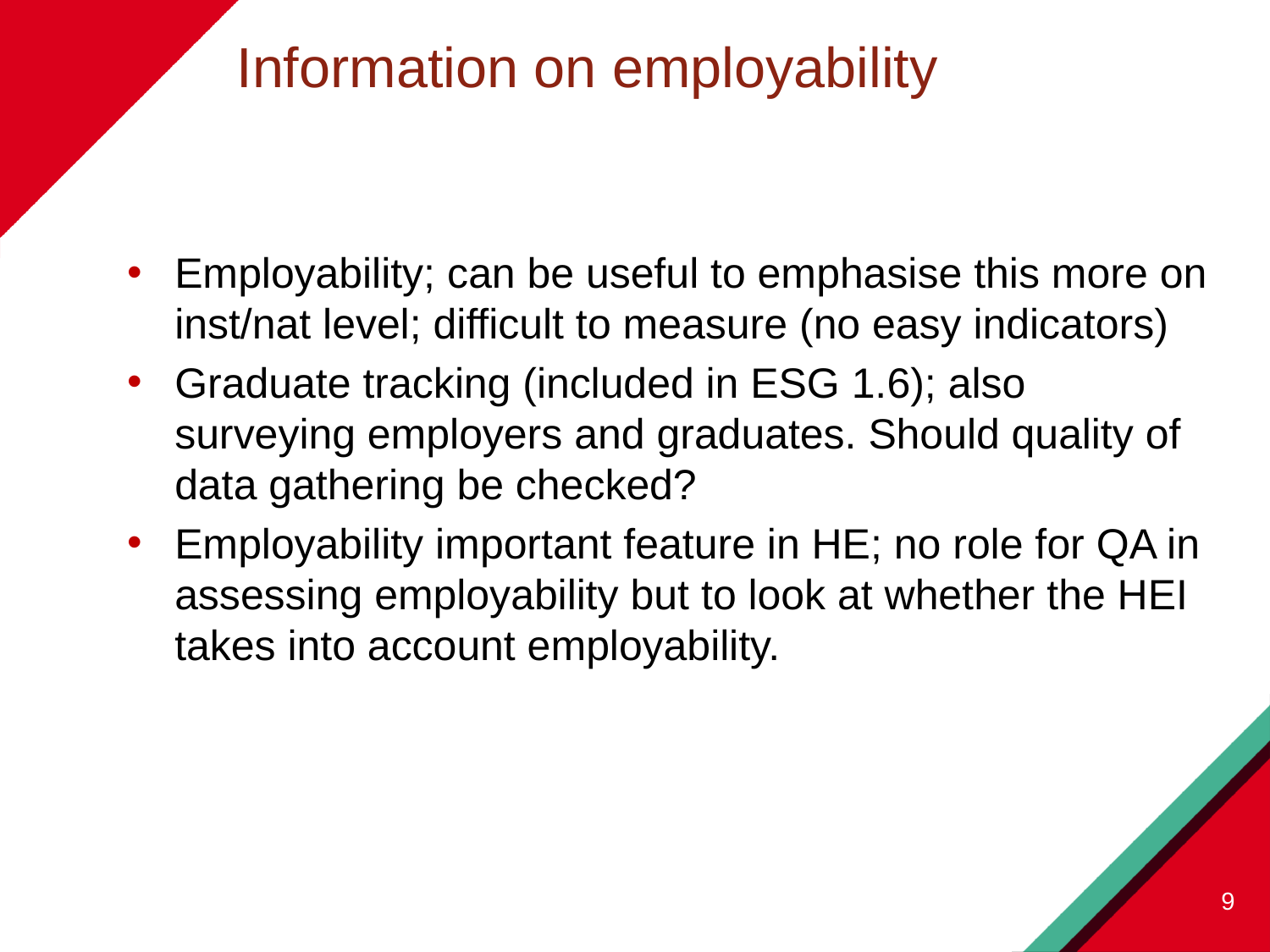

# Information on employability
Employability; can be useful to emphasise this more on inst/nat level; difficult to measure (no easy indicators)
Graduate tracking (included in ESG 1.6); also surveying employers and graduates. Should quality of data gathering be checked?
Employability important feature in HE; no role for QA in assessing employability but to look at whether the HEI takes into account employability.

9